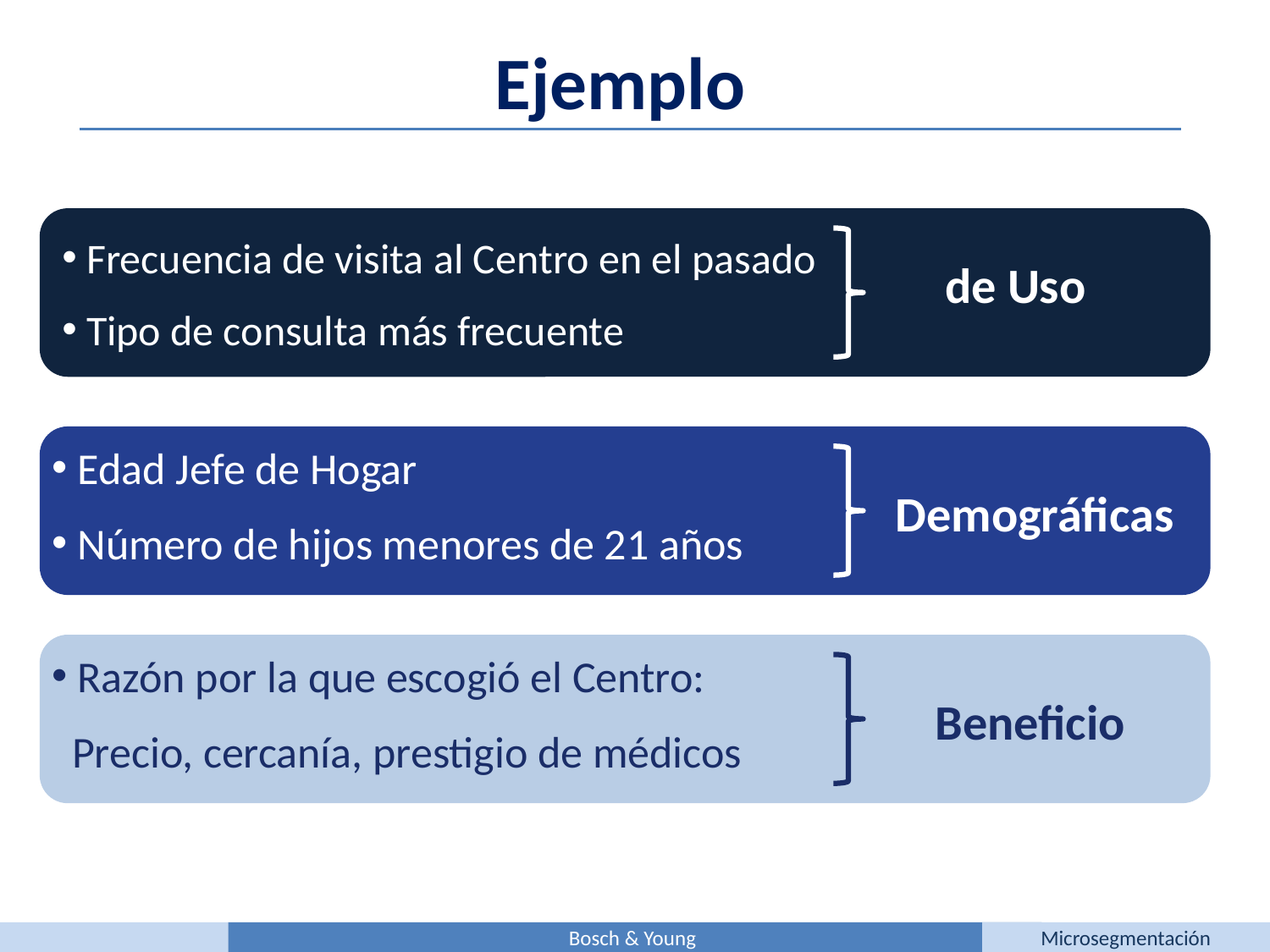

Ejemplo

 Frecuencia de visita al Centro en el pasado
 Tipo de consulta más frecuente

de Uso

 Edad Jefe de Hogar
 Número de hijos menores de 21 años

Demográficas

 Razón por la que escogió el Centro:
  Precio, cercanía, prestigio de médicos

Beneficio

Bosch & Young
Microsegmentación